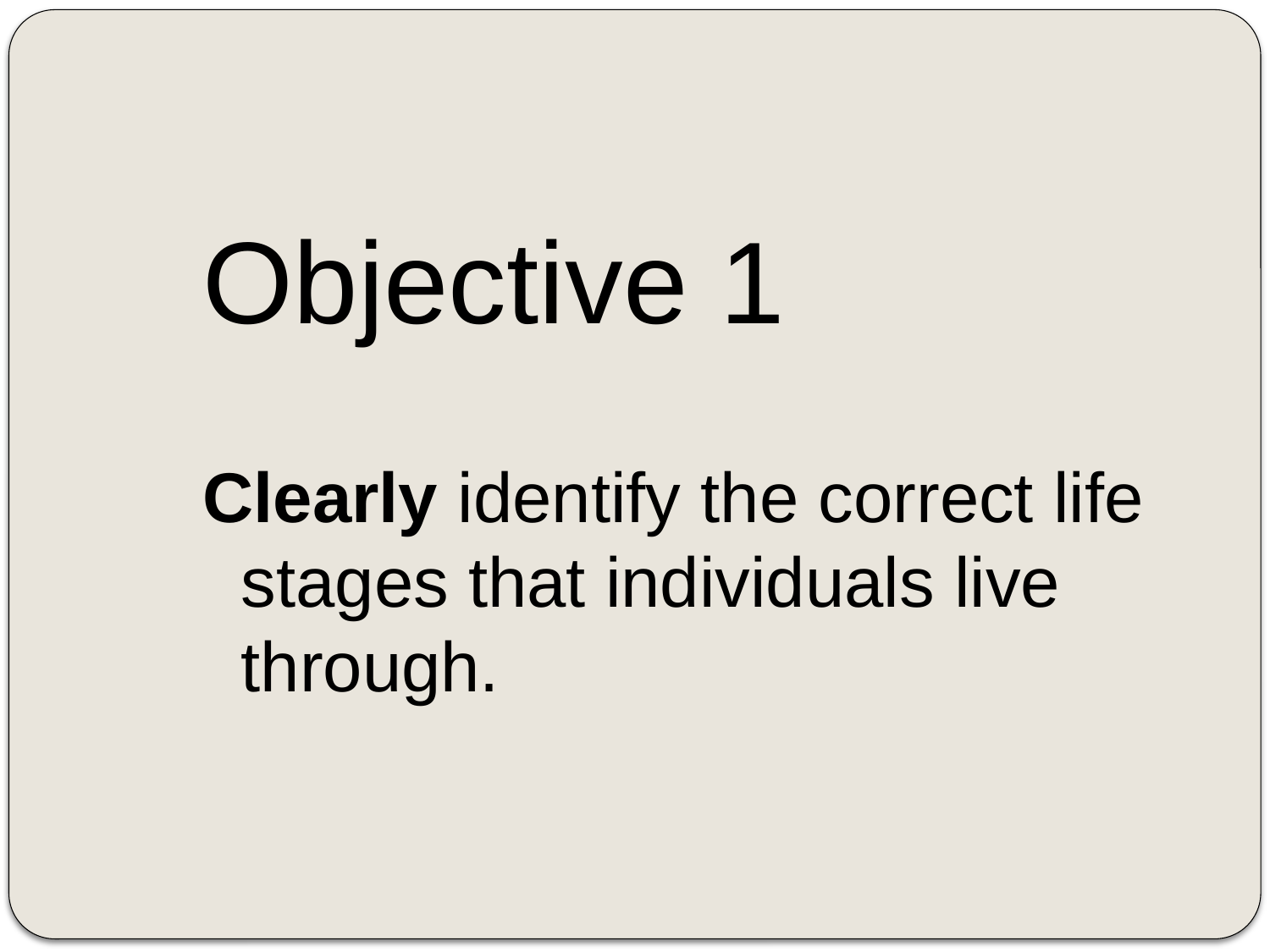

Objective 1

Clearly identify the correct life stages that individuals live through.